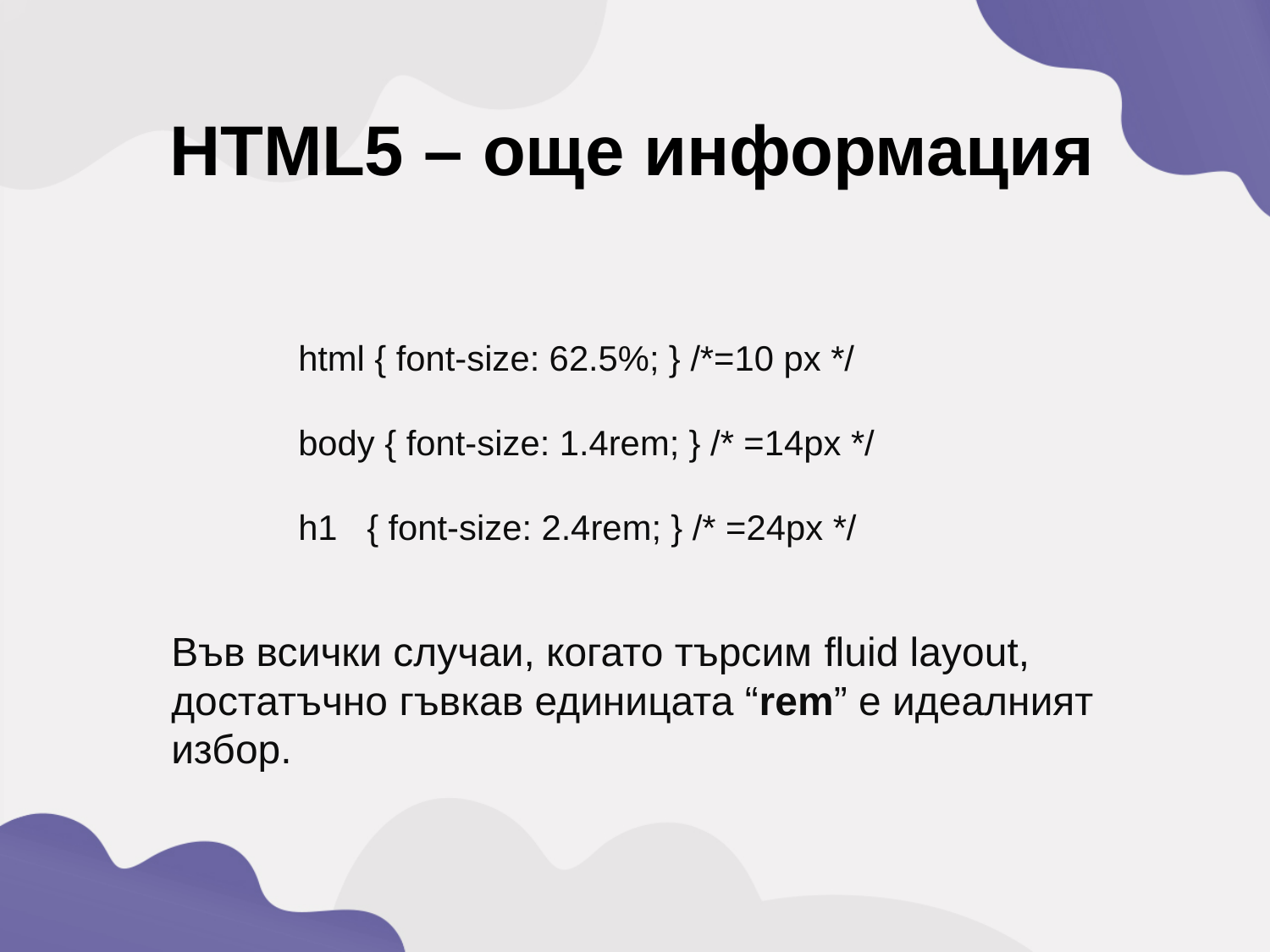

HTML5 – още информация

	 	html { font-size: 62.5%; } /*=10 px */

		body { font-size: 1.4rem; } /* =14px */

		h1   { font-size: 2.4rem; } /* =24px */

	Във всички случаи, когато търсим fluid layout, достатъчно гъвкав единицата “rem” е идеалният избор.